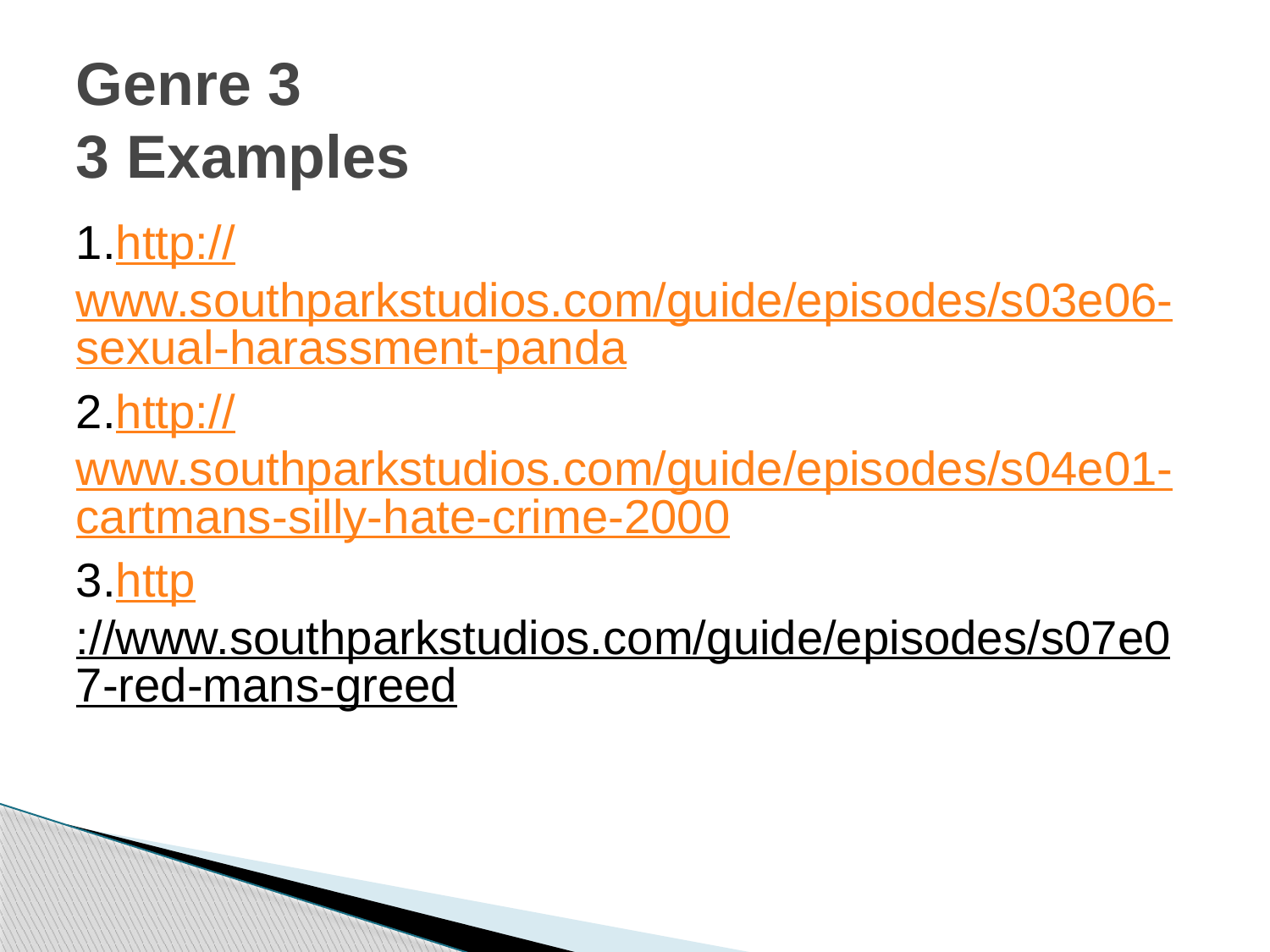

# Genre 3 3 Examples
1.http://www.southparkstudios.com/guide/episodes/s03e06-sexual-harassment-panda
2.http://www.southparkstudios.com/guide/episodes/s04e01-cartmans-silly-hate-crime-2000
3.http://www.southparkstudios.com/guide/episodes/s07e07-red-mans-greed